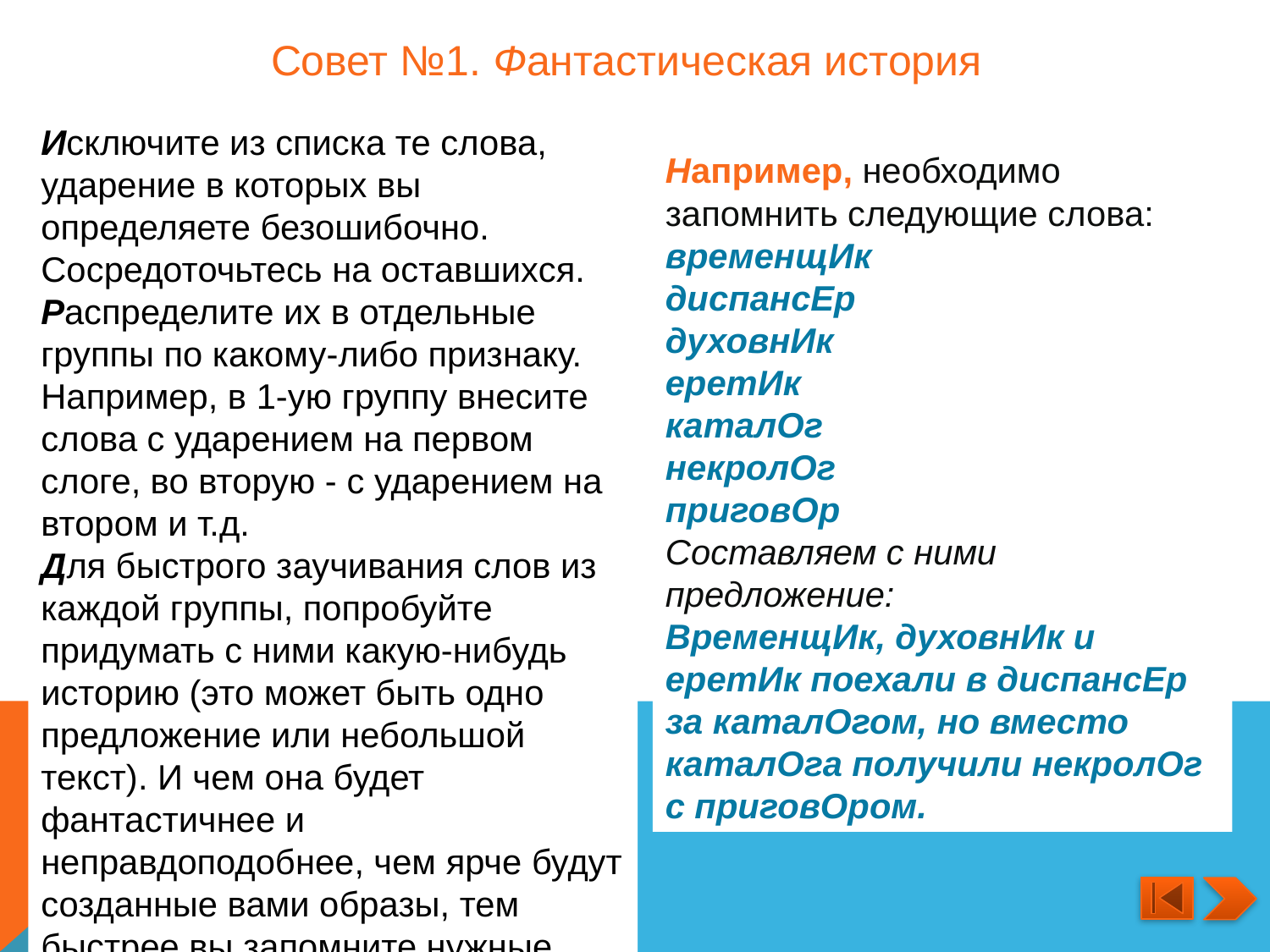

Совет №1. Фантастическая история
Исключите из списка те слова, ударение в которых вы определяете безошибочно. Сосредоточьтесь на оставшихся.
Распределите их в отдельные группы по какому-либо признаку. Например, в 1-ую группу внесите слова с ударением на первом слоге, во вторую - с ударением на втором и т.д.
Для быстрого заучивания слов из каждой группы, попробуйте придумать с ними какую-нибудь историю (это может быть одно предложение или небольшой текст). И чем она будет фантастичнее и неправдоподобнее, чем ярче будут созданные вами образы, тем быстрее вы запомните нужные слова.
Например, необходимо запомнить следующие слова:
временщИк
диспансЕр
духовнИк
еретИк
каталОг
некролОг
приговОр
Составляем с ними предложение:
ВременщИк, духовнИк и еретИк поехали в диспансЕр за каталОгом, но вместо каталОга получили некролОг с приговОром.